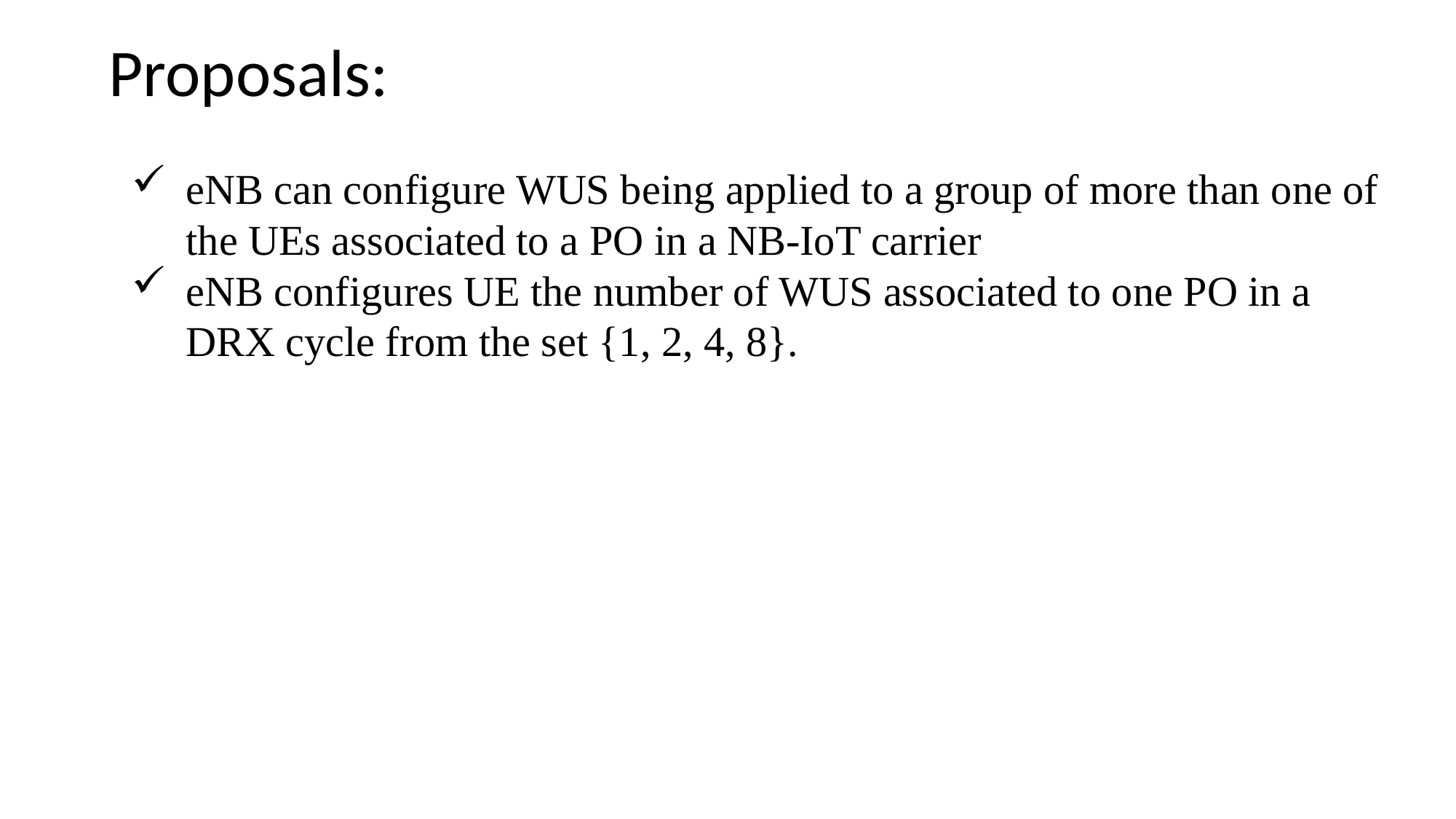

Proposals:
eNB can configure WUS being applied to a group of more than one of the UEs associated to a PO in a NB-IoT carrier
eNB configures UE the number of WUS associated to one PO in a DRX cycle from the set {1, 2, 4, 8}.